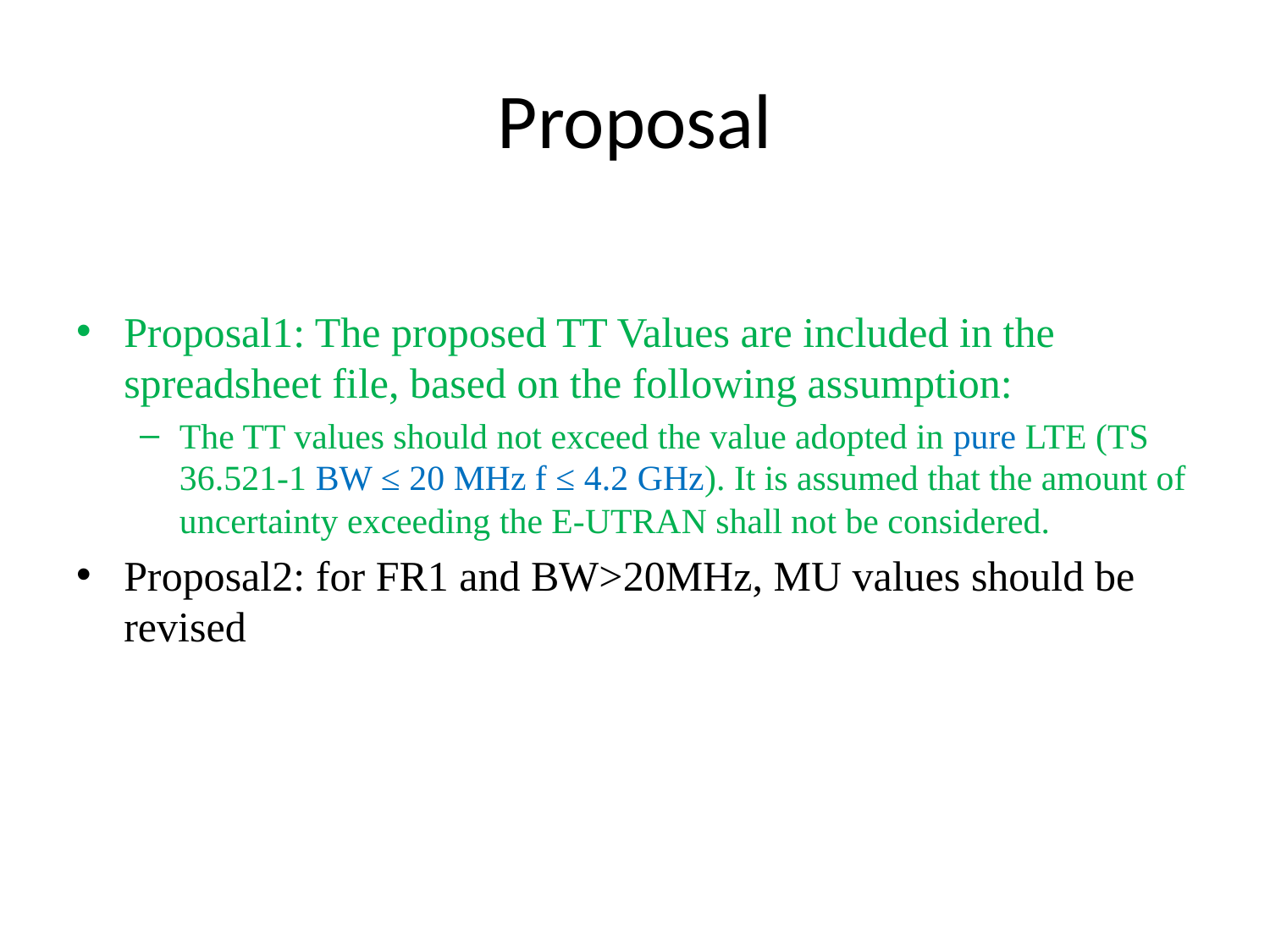

# Proposal

Proposal1: The proposed TT Values are included in the spreadsheet file, based on the following assumption:
The TT values should not exceed the value adopted in pure LTE (TS 36.521-1 BW ≤ 20 MHz f ≤ 4.2 GHz). It is assumed that the amount of uncertainty exceeding the E-UTRAN shall not be considered.
Proposal2: for FR1 and BW>20MHz, MU values should be revised